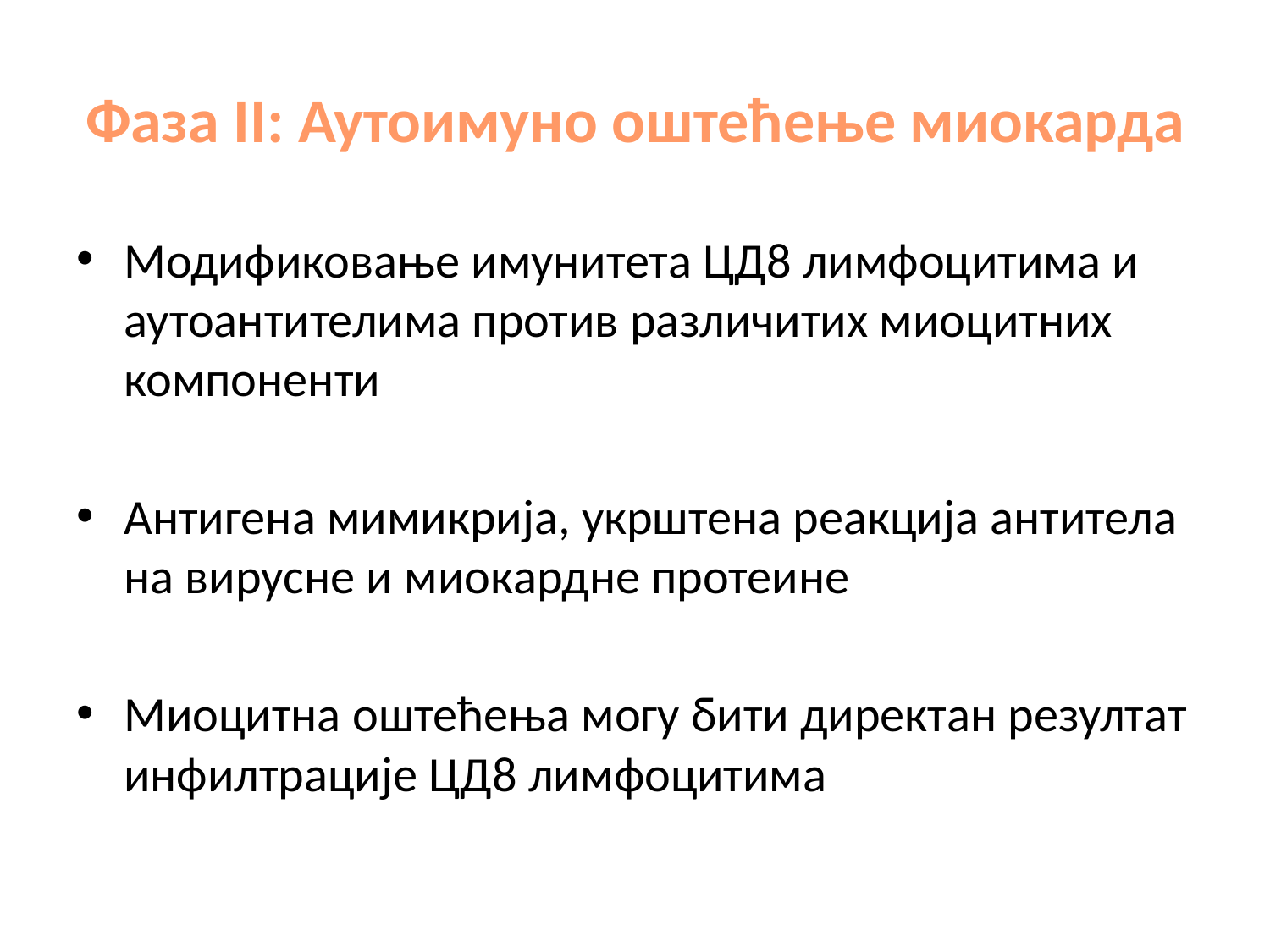

# Фаза II: Аутоимуно оштећење миокарда
Модификовање имунитета ЦД8 лимфоцитима и аутоантителима против различитих миоцитних компоненти

Антигена мимикрија, укрштена реакција антитела на вирусне и миокардне протеине

Миоцитна оштећења могу бити директан резултат инфилтрације ЦД8 лимфоцитима